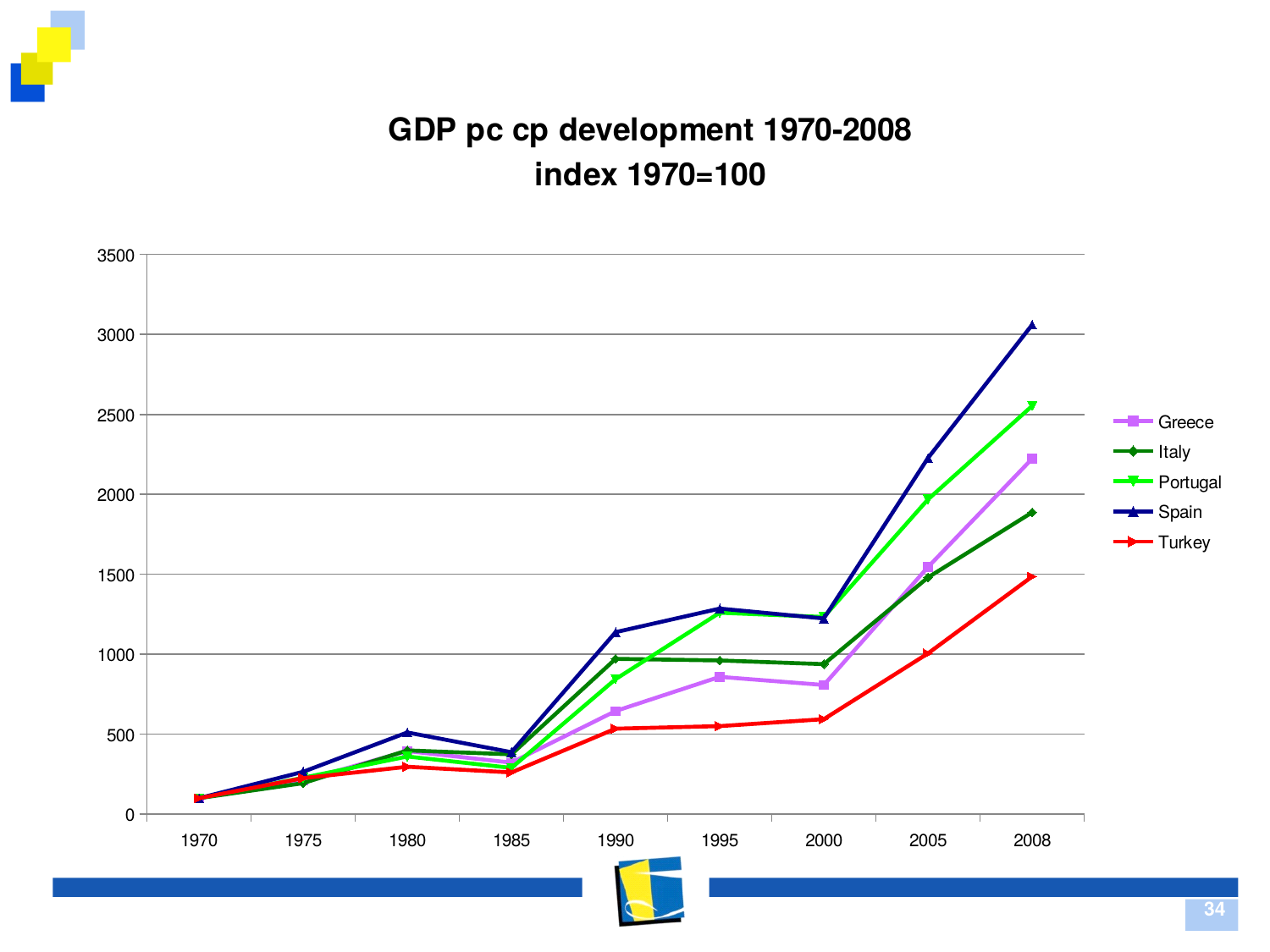

#

### Chart: GDP pc cp development 1970-2008
index 1970=100

| Category | Greece | Italy | Portugal | Spain | Turkey |
|---|---|---|---|---|---|
| 1970.0 | 100.0 | 100.0 | 100.0 | 100.0 | 100.0 |
| 1975.0 | 211.1948789986132 | 194.2389711679832 | 227.8631329208237 | 265.0021724470332 | 225.4882533705472 |
| 1980.0 | 394.6824273979651 | 398.8097036852275 | 360.6055428830533 | 511.072221661189 | 296.7411004368209 |
| 1985.0 | 322.2451391871091 | 374.0621092150445 | 289.4645745689862 | 387.7218136846722 | 261.0168195203593 |
| 1990.0 | 645.0363505882489 | 971.183372554426 | 844.5074982002521 | 1138.315148916852 | 534.9227309054163 |
| 1995.0 | 858.7302908483392 | 961.3255892332164 | 1259.822942444059 | 1285.728473086383 | 550.8257547693142 |
| 2000.0 | 808.0383219810349 | 938.2883998146016 | 1233.25638070791 | 1223.935639426444 | 594.1013914712566 |
| 2005.0 | 1545.619051859127 | 1480.397917484445 | 1968.545292814108 | 2227.483444325655 | 1005.233886731463 |
| 2008.0 | 2223.120992397417 | 1887.04465250857 | 2553.131758145612 | 3060.44878795777 | 1485.855086103365 |
34